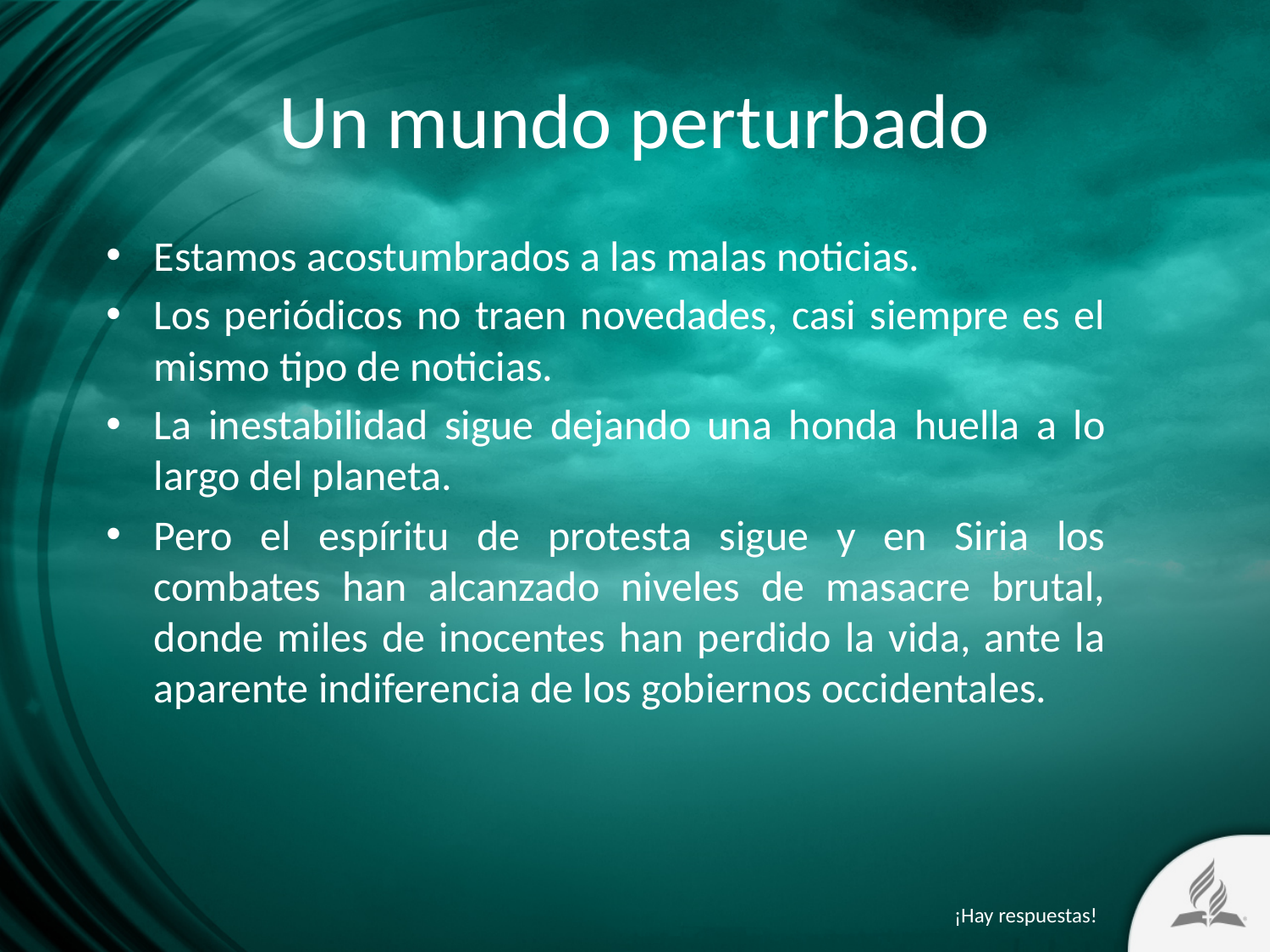

# Un mundo perturbado
Estamos acostumbrados a las malas noticias.
Los periódicos no traen novedades, casi siempre es el mismo tipo de noticias.
La inestabilidad sigue dejando una honda huella a lo largo del planeta.
Pero el espíritu de protesta sigue y en Siria los combates han alcanzado niveles de masacre brutal, donde miles de inocentes han perdido la vida, ante la aparente indiferencia de los gobiernos occidentales.
¡Hay respuestas!